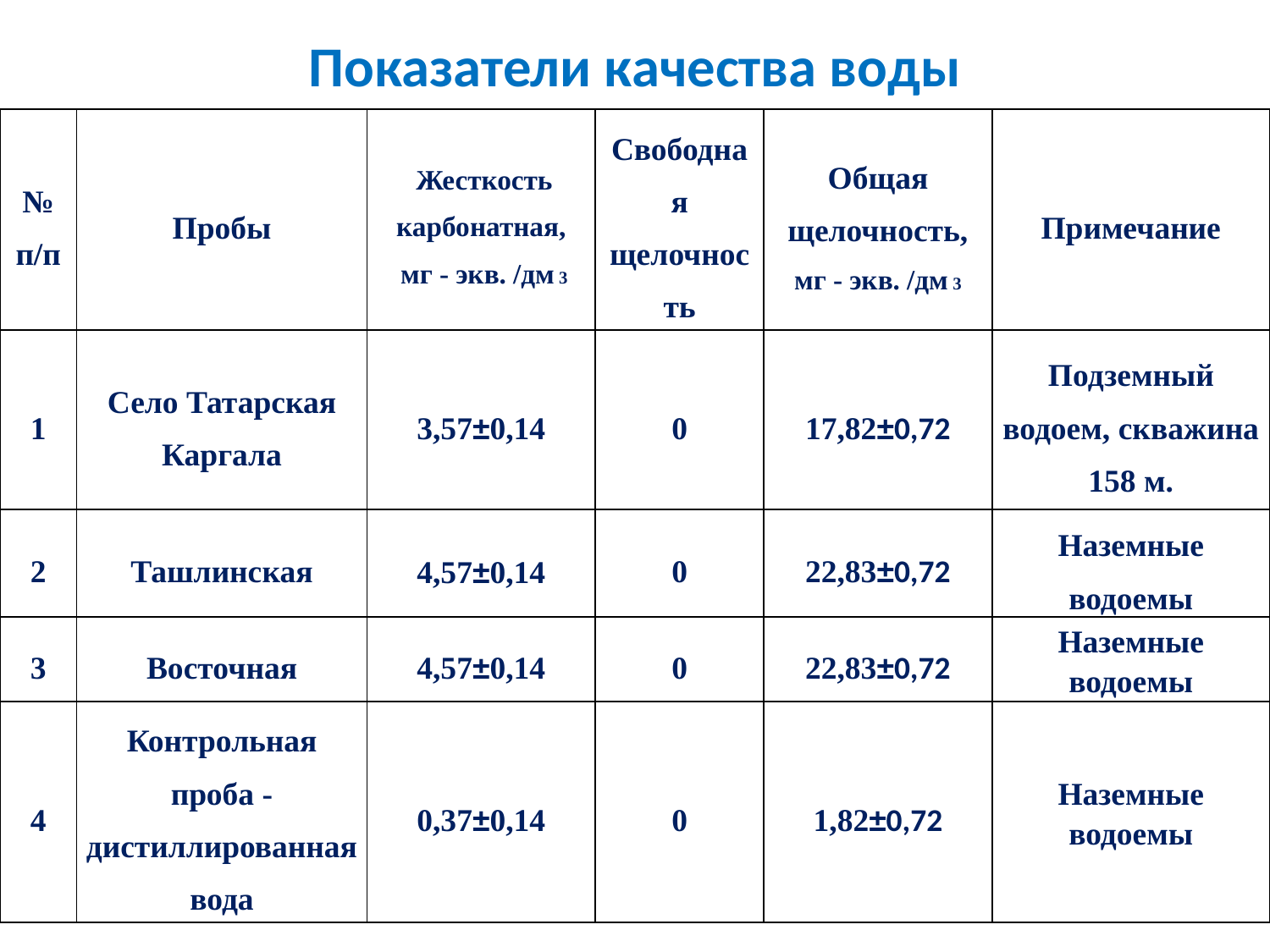

# Показатели качества воды
| № п/п | Пробы | Жесткость карбонатная, мг - экв. /дм 3 | Свободная щелочность | Общая щелочность, мг - экв. /дм 3 | Примечание |
| --- | --- | --- | --- | --- | --- |
| 1 | Село Татарская Каргала | 3,57±0,14 | 0 | 17,82±0,72 | Подземный водоем, скважина 158 м. |
| 2 | Ташлинская | 4,57±0,14 | 0 | 22,83±0,72 | Наземные водоемы |
| 3 | Восточная | 4,57±0,14 | 0 | 22,83±0,72 | Наземные водоемы |
| 4 | Контрольная проба - дистиллированная вода | 0,37±0,14 | 0 | 1,82±0,72 | Наземные водоемы |